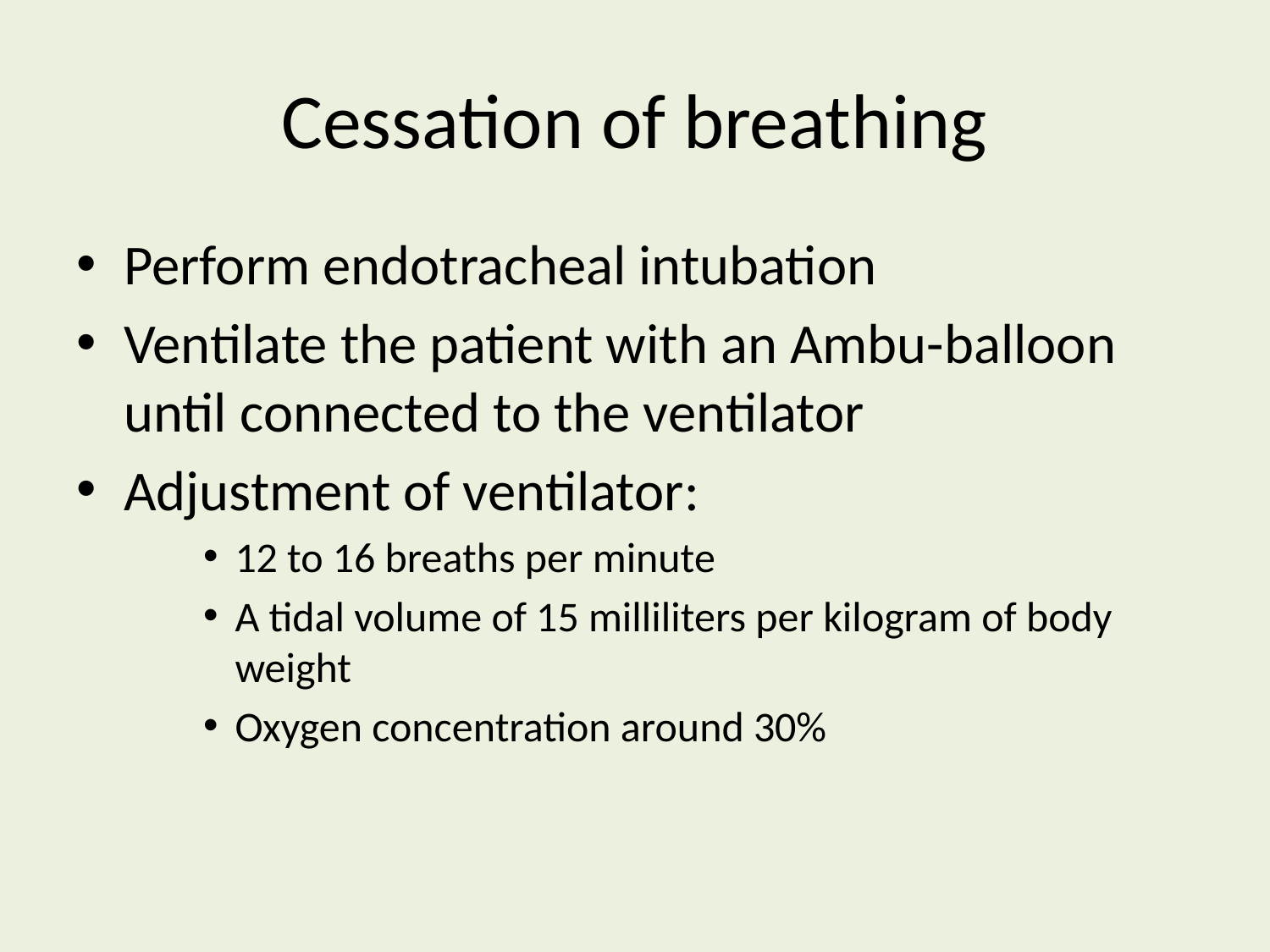

# Cessation of breathing
Perform endotracheal intubation
Ventilate the patient with an Ambu-balloon until connected to the ventilator
Adjustment of ventilator:
12 to 16 breaths per minute
A tidal volume of 15 milliliters per kilogram of body weight
Oxygen concentration around 30%